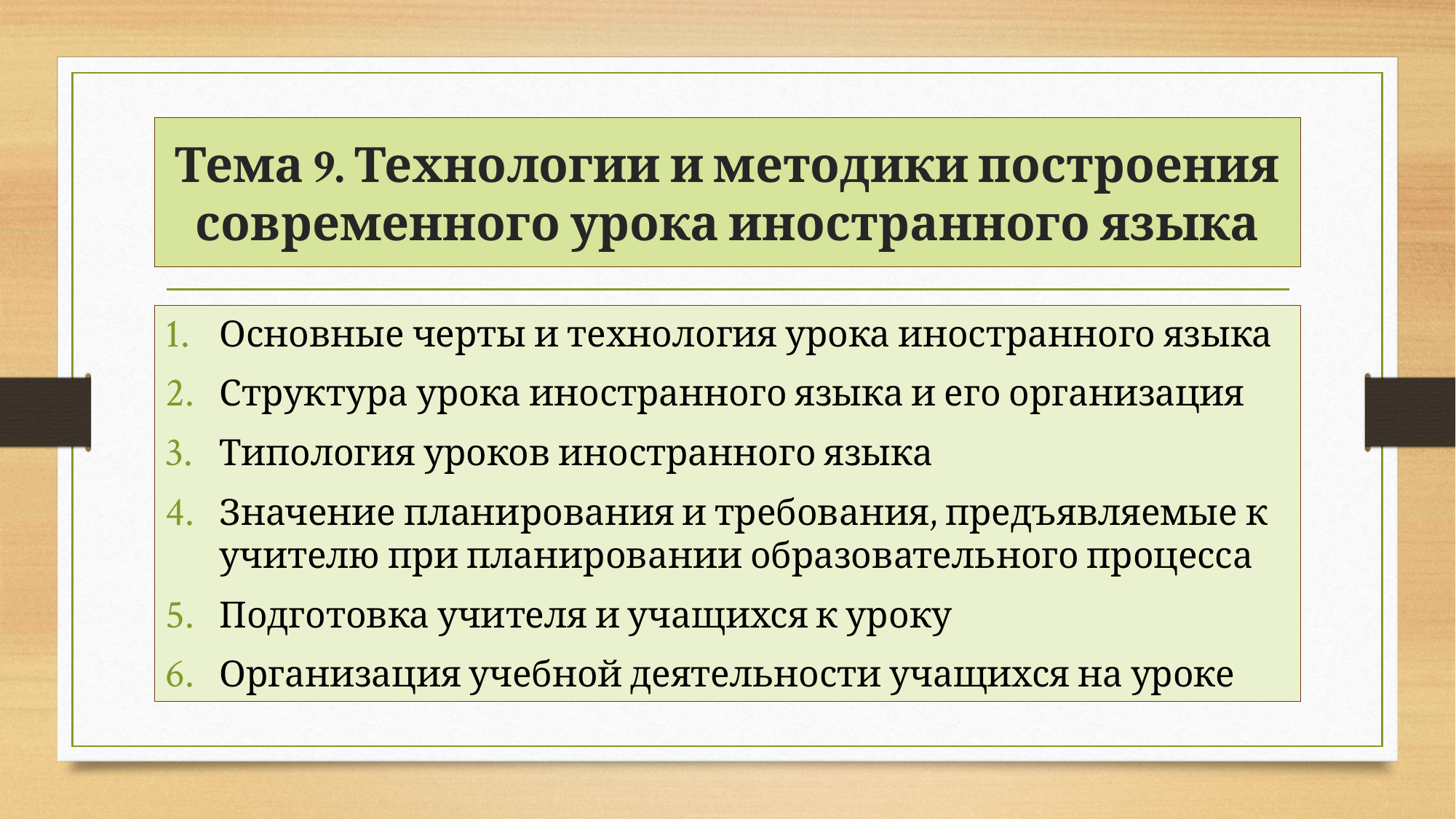

# Тема 9. Технологии и методики построения современного урока иностранного языка
Основные черты и технология урока иностранного языка
Структура урока иностранного языка и его организация
Типология уроков иностранного языка
Значение планирования и требования, предъявляемые к учителю при планировании образовательного процесса
Подготовка учителя и учащихся к уроку
Организация учебной деятельности учащихся на уроке